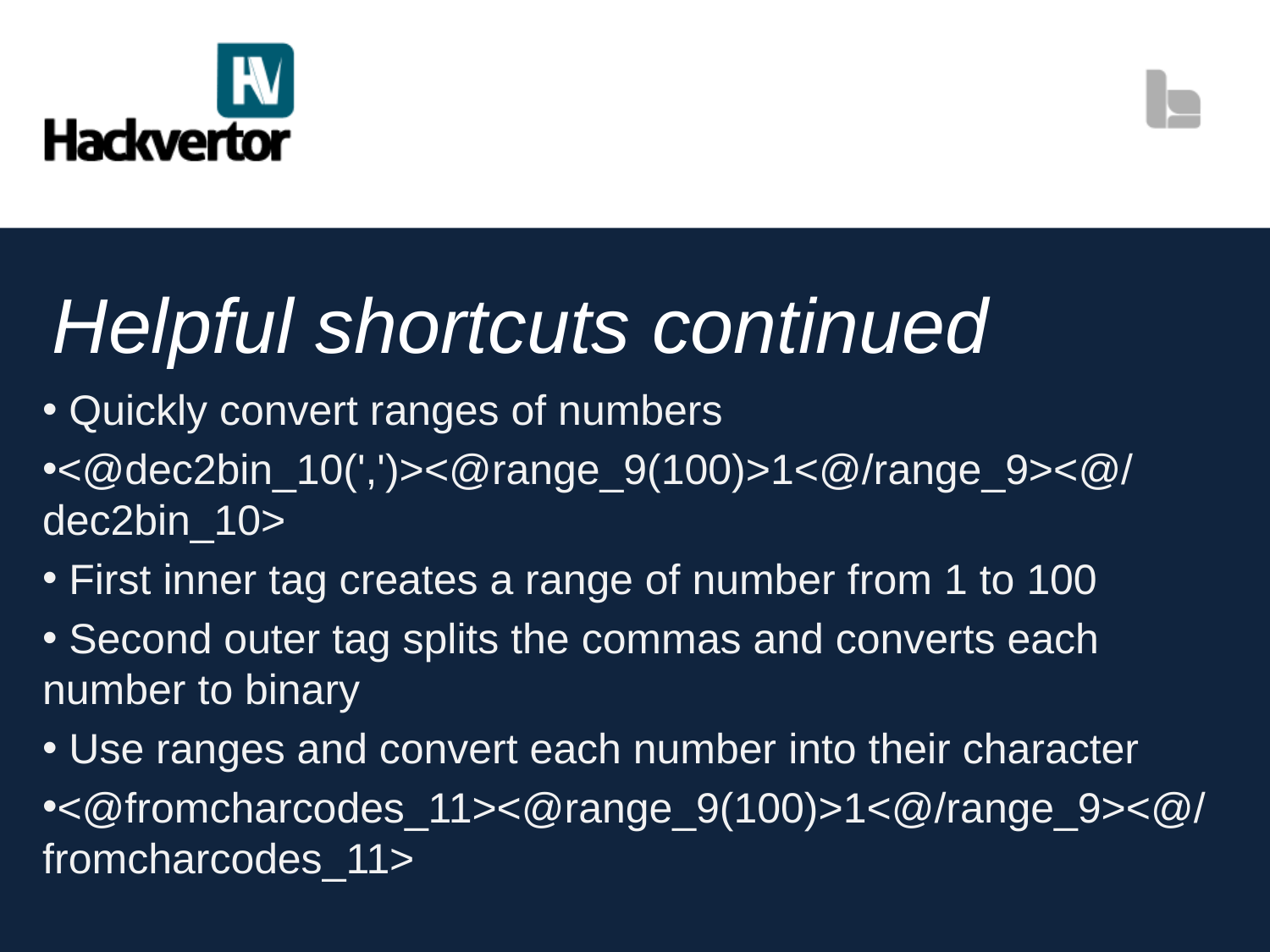

# Helpful shortcuts continued
 Quickly convert ranges of numbers
<@dec2bin_10(',')><@range_9(100)>1<@/range_9><@/dec2bin_10>
 First inner tag creates a range of number from 1 to 100
 Second outer tag splits the commas and converts each number to binary
 Use ranges and convert each number into their character
<@fromcharcodes_11><@range_9(100)>1<@/range_9><@/fromcharcodes_11>